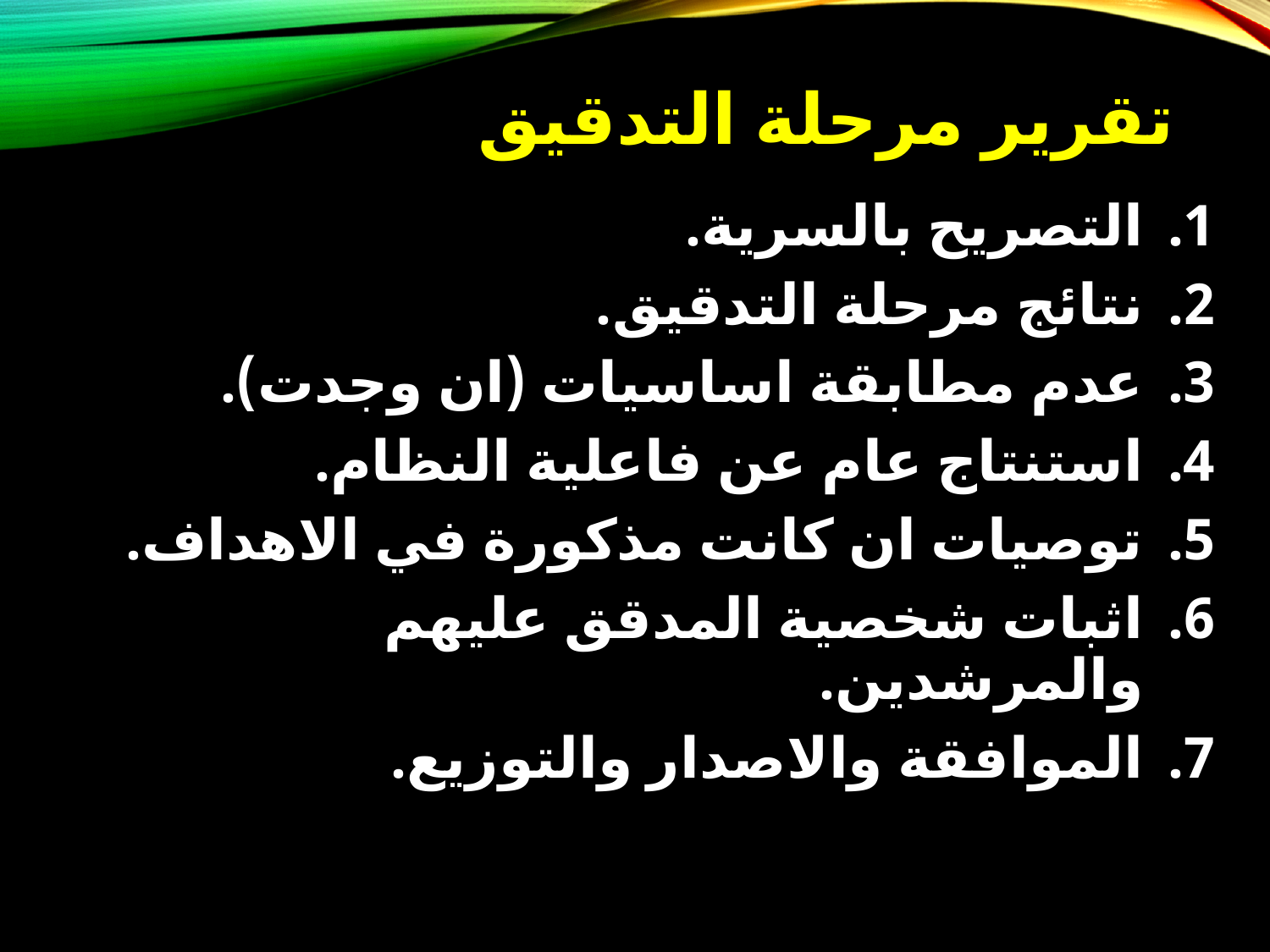

# تقرير مرحلة التدقيق
التصريح بالسرية.
نتائج مرحلة التدقيق.
عدم مطابقة اساسيات (ان وجدت).
استنتاج عام عن فاعلية النظام.
توصيات ان كانت مذكورة في الاهداف.
اثبات شخصية المدقق عليهم والمرشدين.
الموافقة والاصدار والتوزيع.